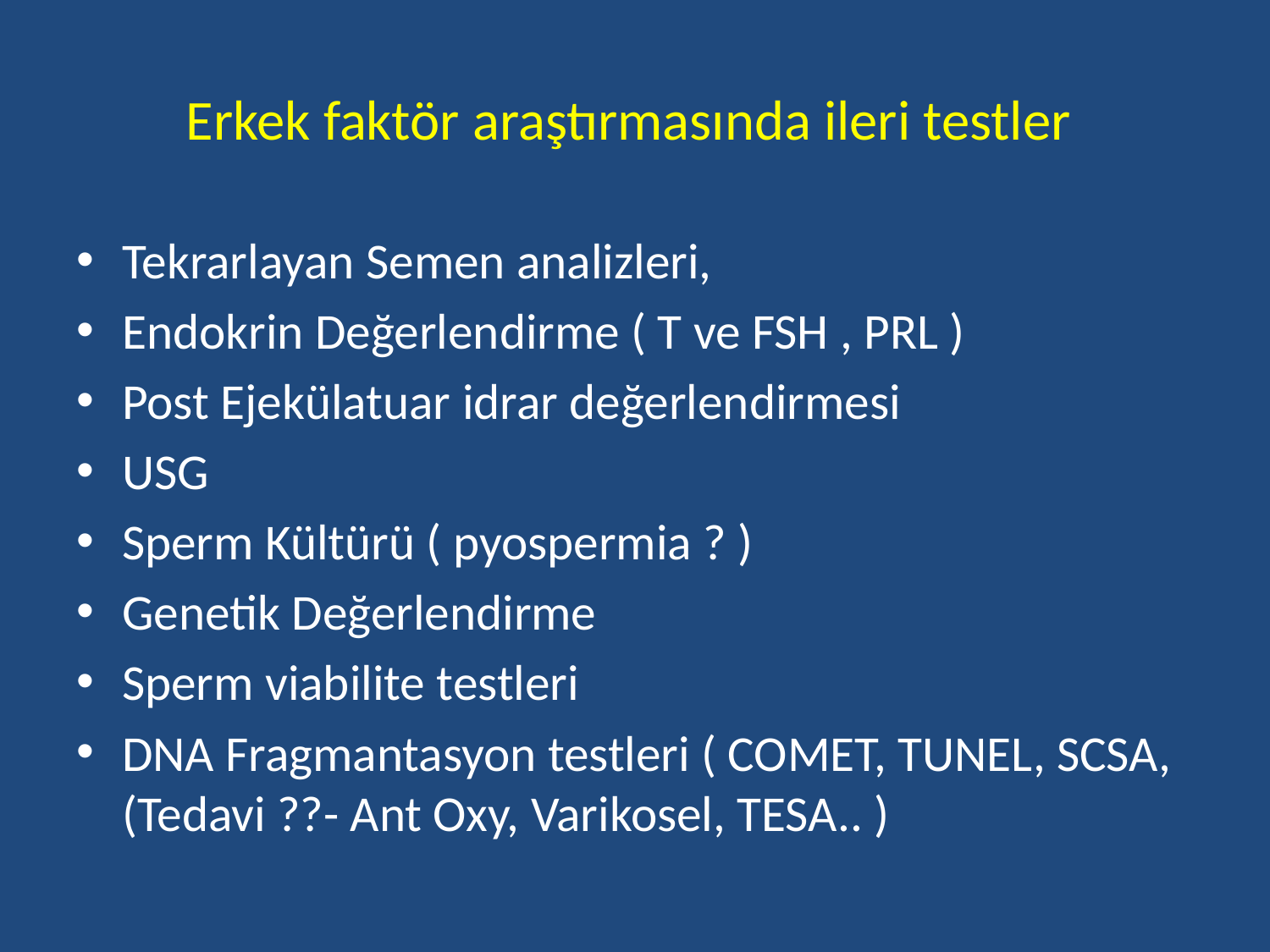

# Erkek faktör araştırmasında ileri testler
Tekrarlayan Semen analizleri,
Endokrin Değerlendirme ( T ve FSH , PRL )
Post Ejekülatuar idrar değerlendirmesi
USG
Sperm Kültürü ( pyospermia ? )
Genetik Değerlendirme
Sperm viabilite testleri
DNA Fragmantasyon testleri ( COMET, TUNEL, SCSA,  (Tedavi ??- Ant Oxy, Varikosel, TESA.. )